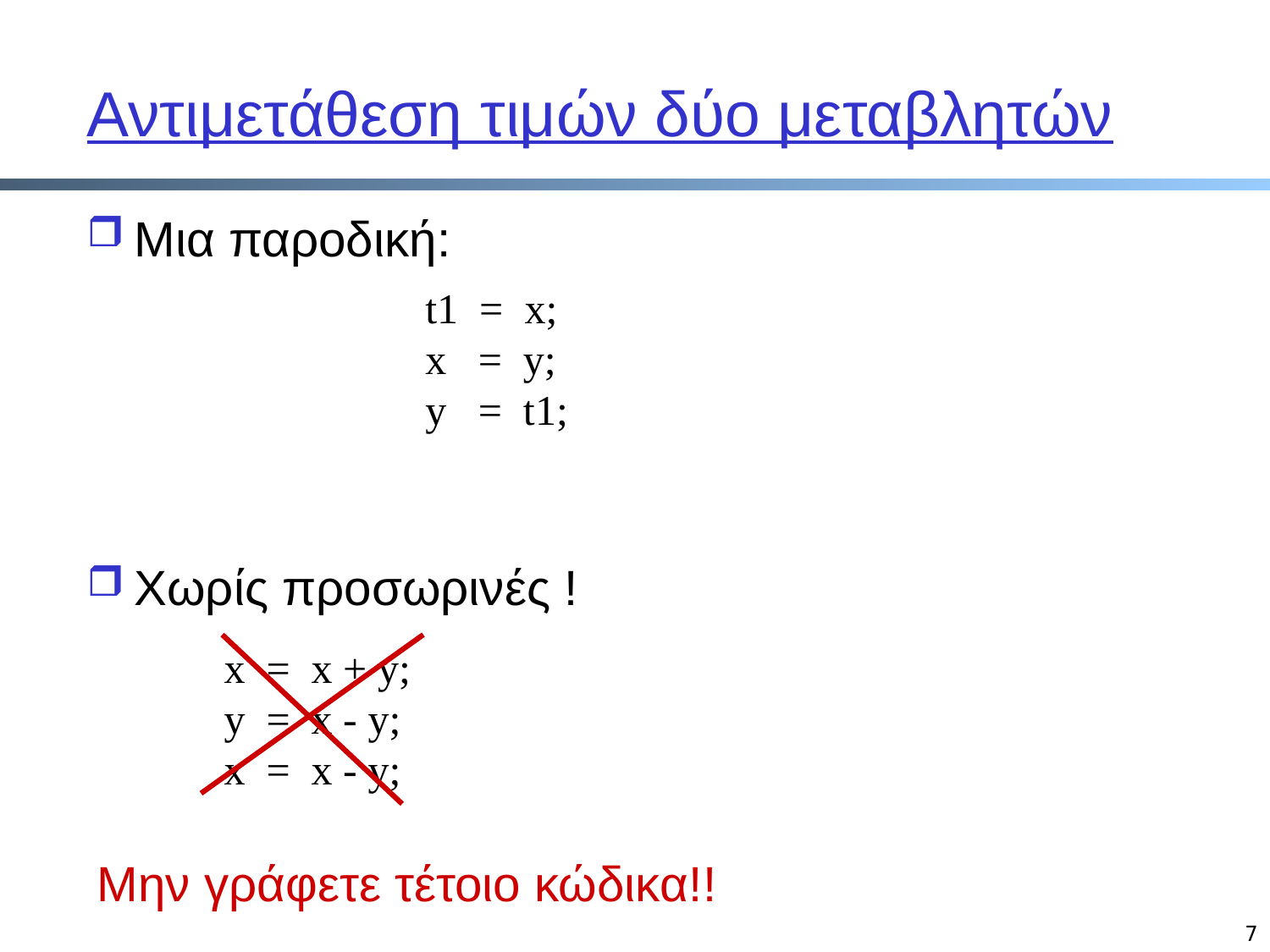

# Αντιμετάθεση τιμών δύο μεταβλητών
Μια παροδική:
t1  =  x;
x   =  y;
y   =  t1;
Χωρίς προσωρινές !

Μην γράφετε τέτοιο κώδικα!!
x  =  x + y;
y  =  x - y;
x  =  x - y;
7